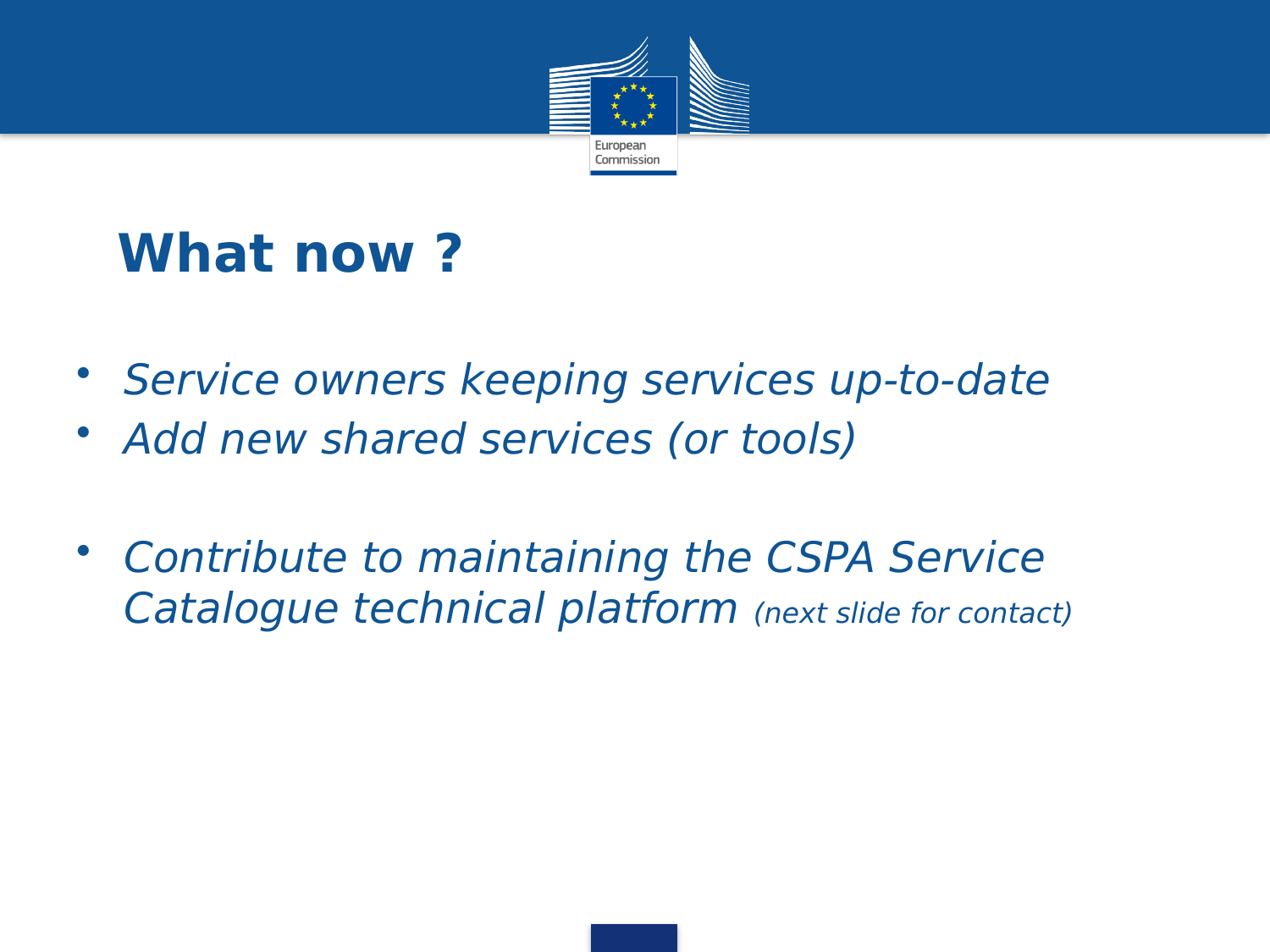

# What now ?
Service owners keeping services up-to-date
Add new shared services (or tools)

Contribute to maintaining the CSPA Service Catalogue technical platform (next slide for contact)